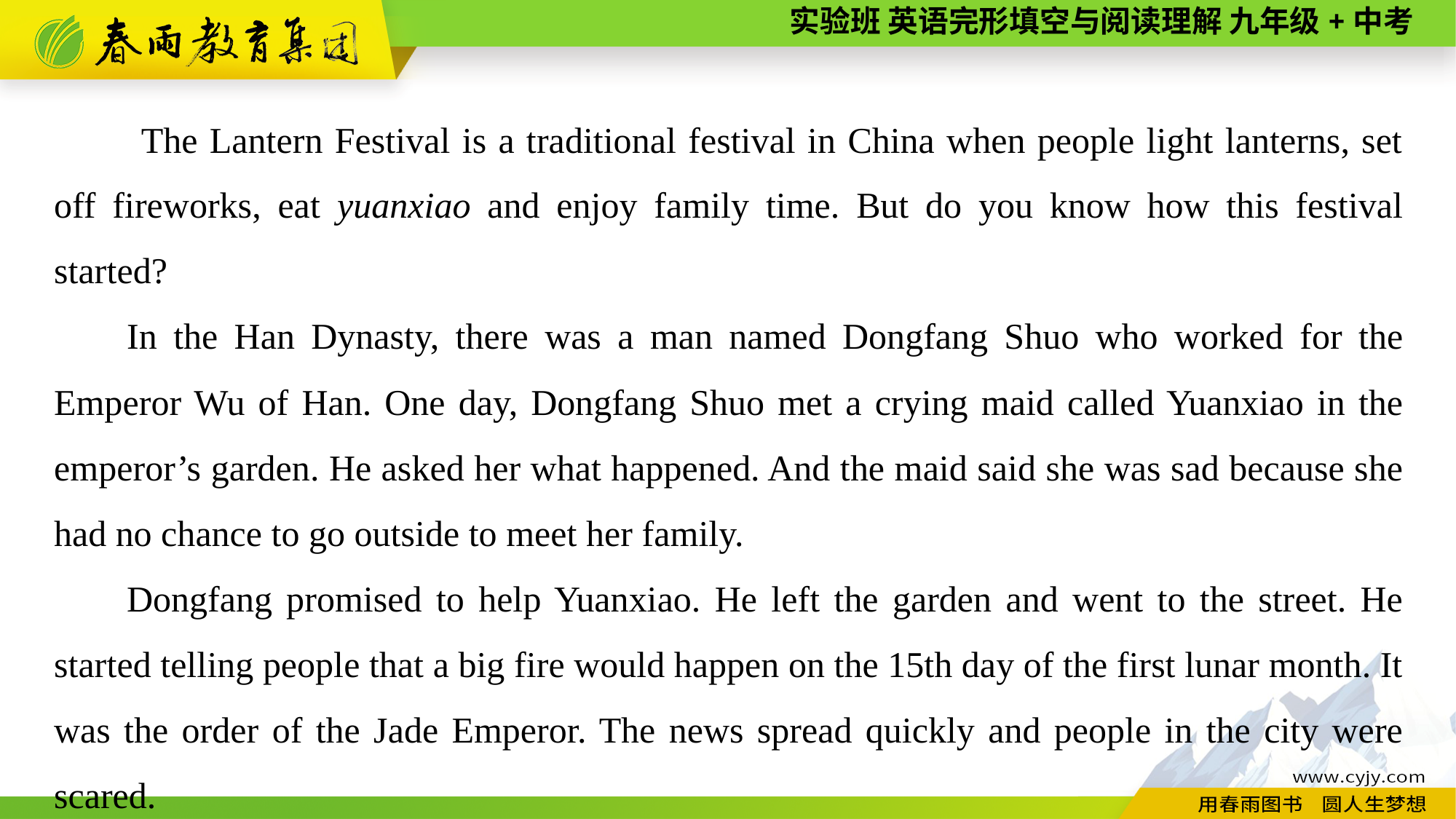

The Lantern Festival is a traditional festival in China when people light lanterns, set off fireworks, eat yuanxiao and enjoy family time. But do you know how this festival started?
In the Han Dynasty, there was a man named Dongfang Shuo who worked for the Emperor Wu of Han. One day, Dongfang Shuo met a crying maid called Yuanxiao in the emperor’s garden. He asked her what happened. And the maid said she was sad because she had no chance to go outside to meet her family.
Dongfang promised to help Yuanxiao. He left the garden and went to the street. He started telling people that a big fire would happen on the 15th day of the first lunar month. It was the order of the Jade Emperor. The news spread quickly and people in the city were scared.